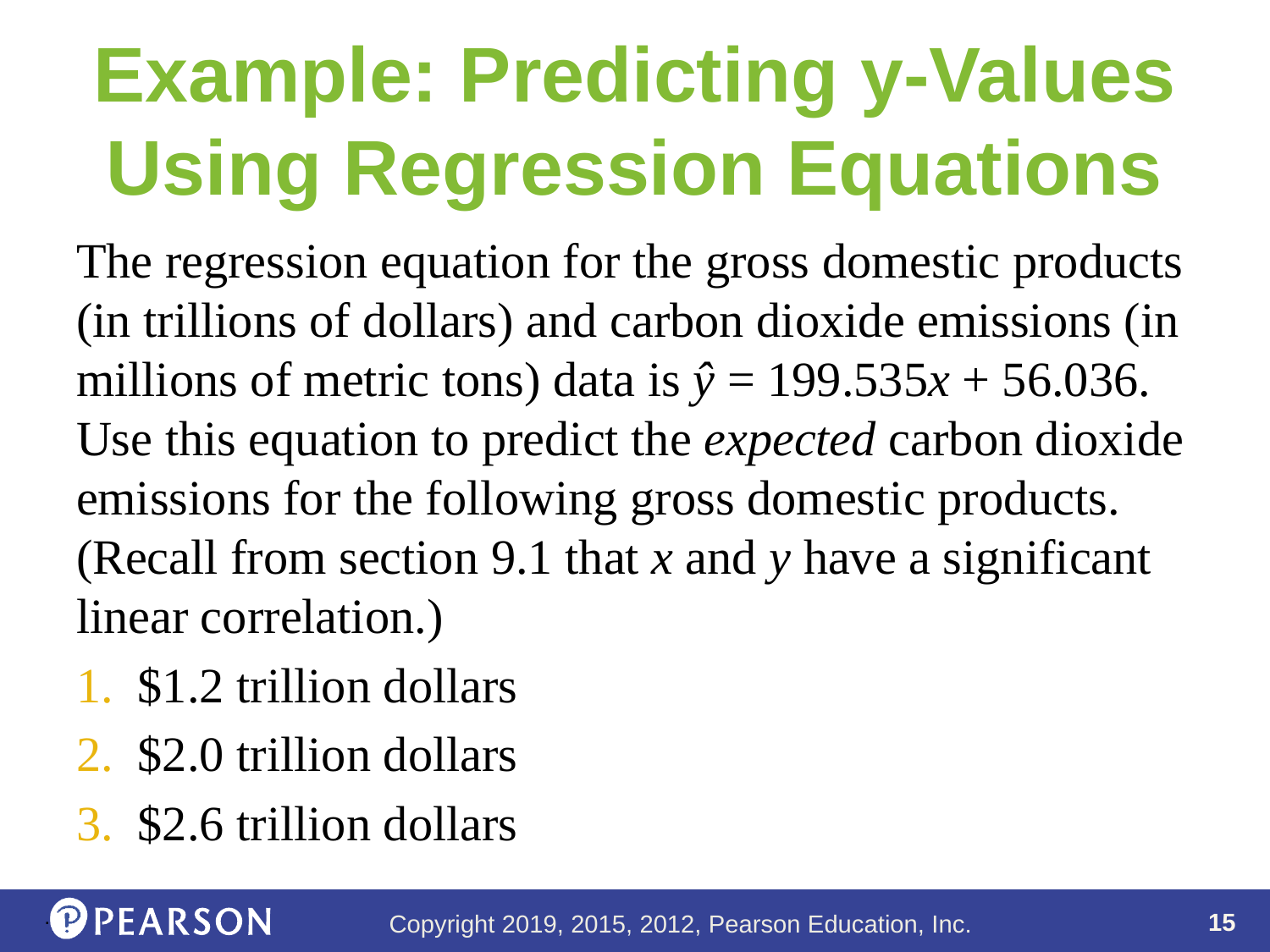

# Example: Predicting y-Values Using Regression Equations
The regression equation for the gross domestic products (in trillions of dollars) and carbon dioxide emissions (in millions of metric tons) data is ŷ = 199.535x + 56.036. Use this equation to predict the expected carbon dioxide emissions for the following gross domestic products. (Recall from section 9.1 that x and y have a significant linear correlation.)
  $1.2 trillion dollars
  $2.0 trillion dollars
  $2.6 trillion dollars
.